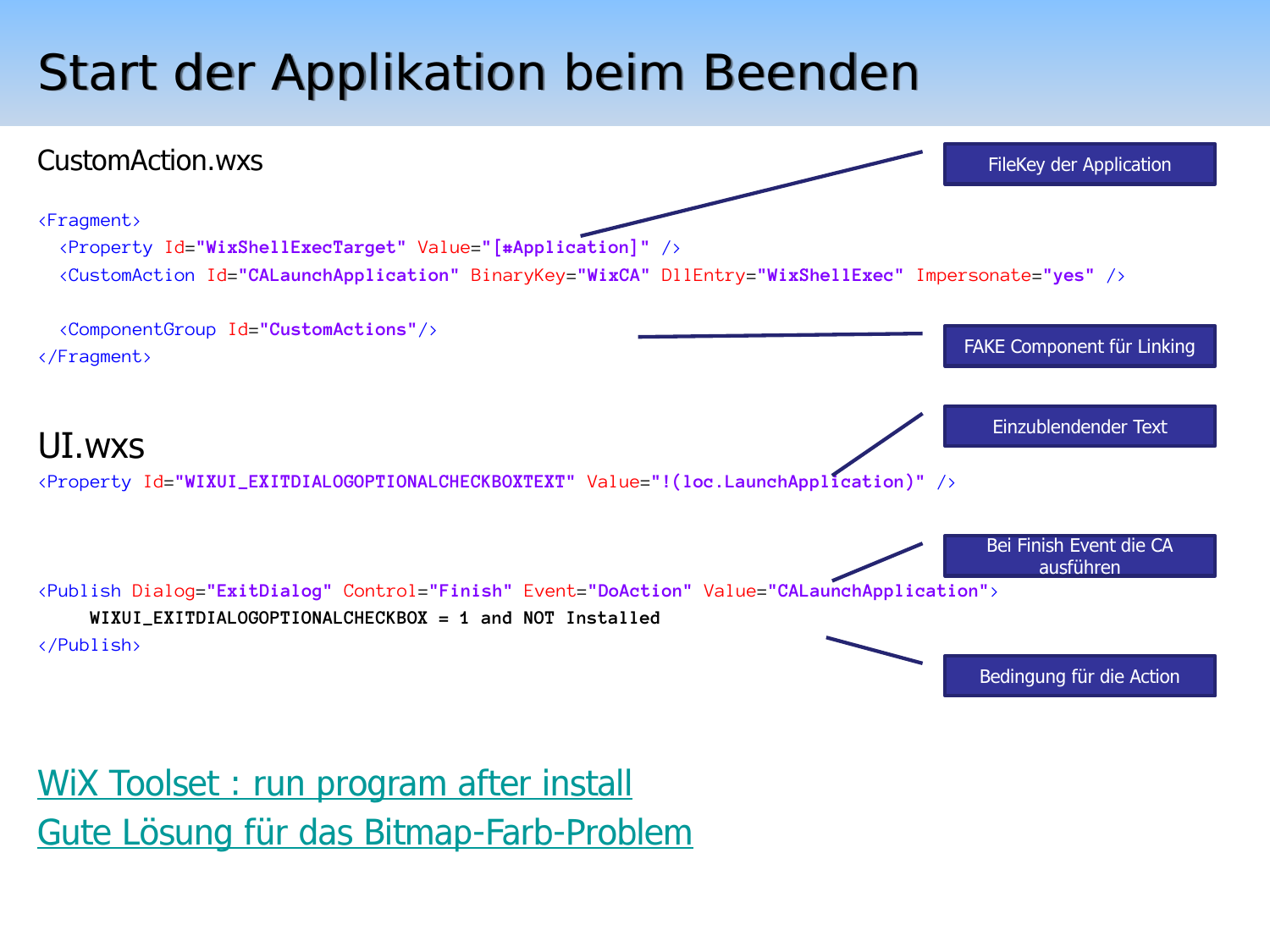

# Start der Applikation beim Beenden
CustomAction.wxs

<Fragment>
  <Property Id="WixShellExecTarget" Value="[#Application]" />
  <CustomAction Id="CALaunchApplication" BinaryKey="WixCA" DllEntry="WixShellExec" Impersonate="yes" />

  <ComponentGroup Id="CustomActions"/>
</Fragment>

UI.wxs
<Property Id="WIXUI_EXITDIALOGOPTIONALCHECKBOXTEXT" Value="!(loc.LaunchApplication)" />

<Publish Dialog="ExitDialog" Control="Finish" Event="DoAction" Value="CALaunchApplication">
     WIXUI_EXITDIALOGOPTIONALCHECKBOX = 1 and NOT Installed
</Publish>

WiX Toolset : run program after install
Gute Lösung für das Bitmap-Farb-Problem

http://wixtoolset.org/documentation/manual/v3/howtos/ui_and_localization/run_program_after_install.html

FileKey der Application
FAKE Component für Linking
Einzublendender Text
Bei Finish Event die CA ausführen
Bedingung für die Action